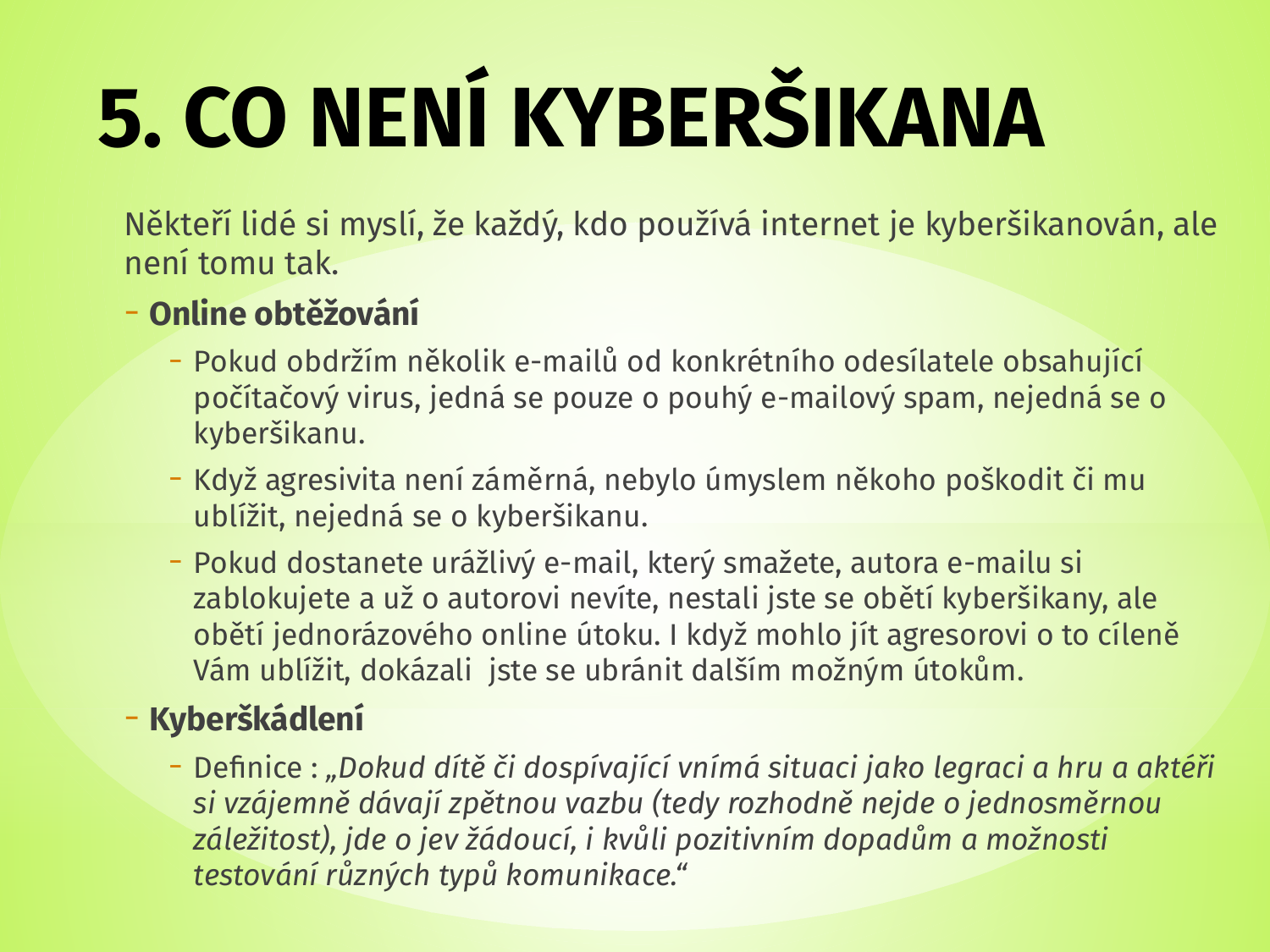

# 5. co není kyberšikana
Někteří lidé si myslí, že každý, kdo používá internet je kyberšikanován, ale není tomu tak.
Online obtěžování
Pokud obdržím několik e-mailů od konkrétního odesílatele obsahující počítačový virus, jedná se pouze o pouhý e-mailový spam, nejedná se o  kyberšikanu.
Když agresivita není záměrná, nebylo úmyslem někoho poškodit či mu ublížit, nejedná se o kyberšikanu.
Pokud dostanete urážlivý e-mail, který smažete, autora e-mailu si zablokujete a už o autorovi nevíte, nestali jste se obětí kyberšikany, ale obětí jednorázového online útoku. I když mohlo jít agresorovi o to cíleně Vám ublížit, dokázali  jste se ubránit dalším možným útokům.
Kyberškádlení
Definice : „Dokud dítě či dospívající vnímá situaci jako legraci a hru a aktéři si vzájemně dávají zpětnou vazbu (tedy rozhodně nejde o jednosměrnou záležitost), jde o jev žádoucí, i kvůli pozitivním dopadům a možnosti testování různých typů komunikace.“